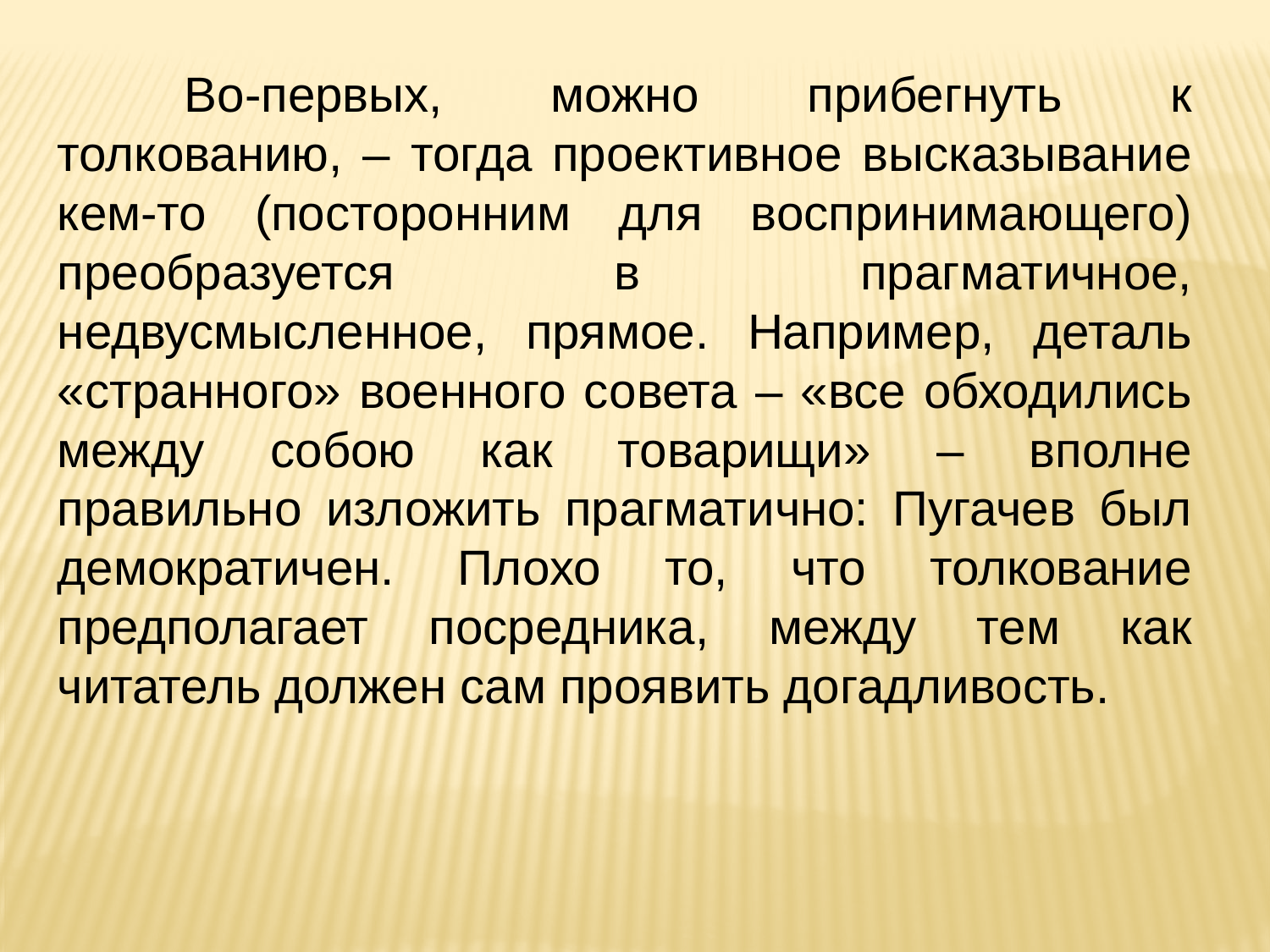

Во-первых, можно прибегнуть к толкованию, – тогда проективное высказывание кем-то (посторонним для воспринимающего) преобразуется в прагматичное, недвусмысленное, прямое. Например, деталь «странного» военного совета – «все обходились между собою как товарищи» – вполне правильно изложить прагматично: Пугачев был демократичен. Плохо то, что толкование предполагает посредника, между тем как читатель должен сам проявить догадливость.